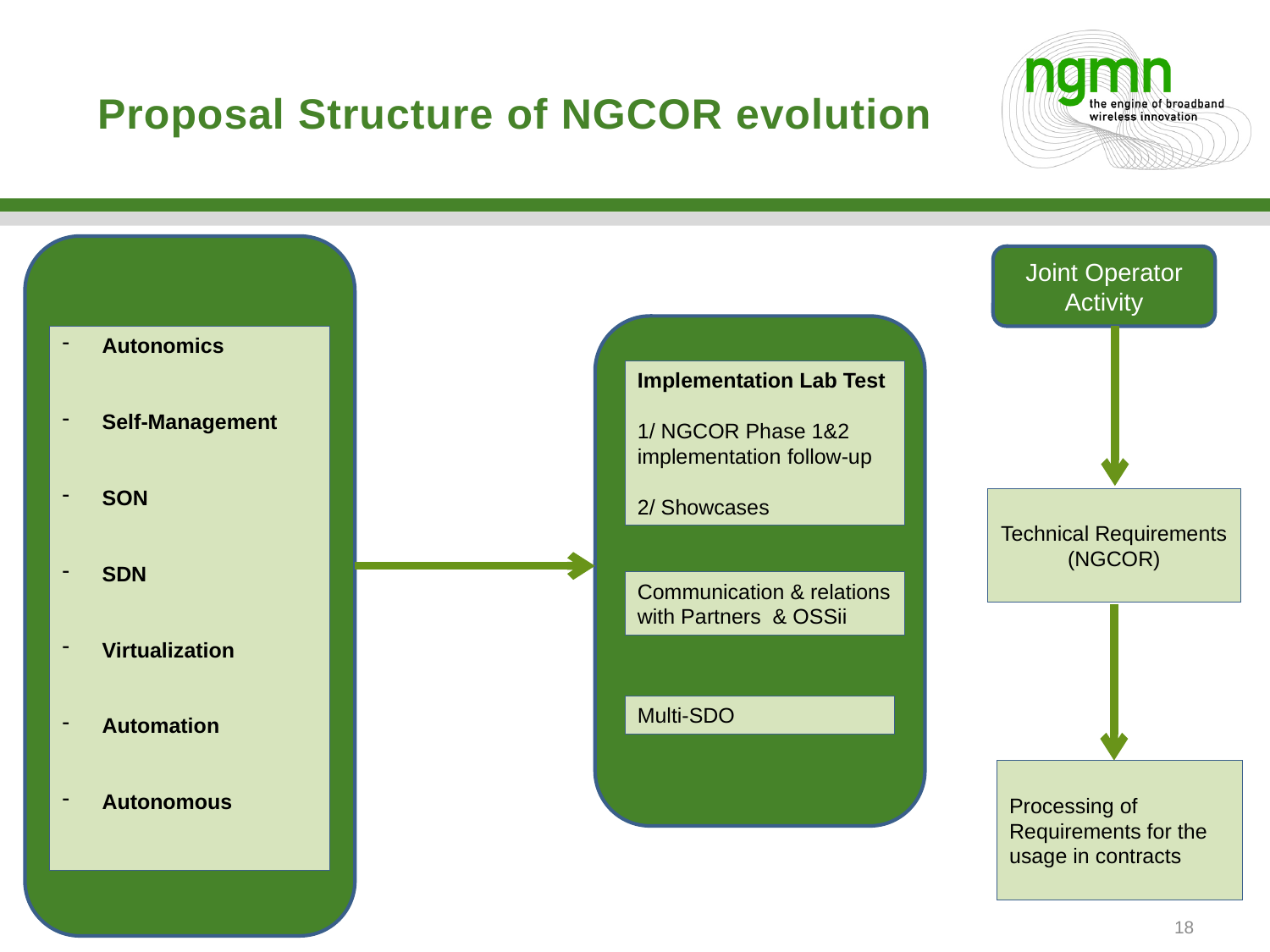

# Proposal Structure of NGCOR evolution

Joint Operator Activity

Autonomics

Self-Management

SON

SDN

Virtualization

Automation

Autonomous

Implementation Lab Test

1/ NGCOR Phase 1&2 implementation follow-up

2/ Showcases

Technical Requirements (NGCOR)

Communication & relations with Partners  & OSSii
Multi-SDO

Processing of Requirements for the usage in contracts

18